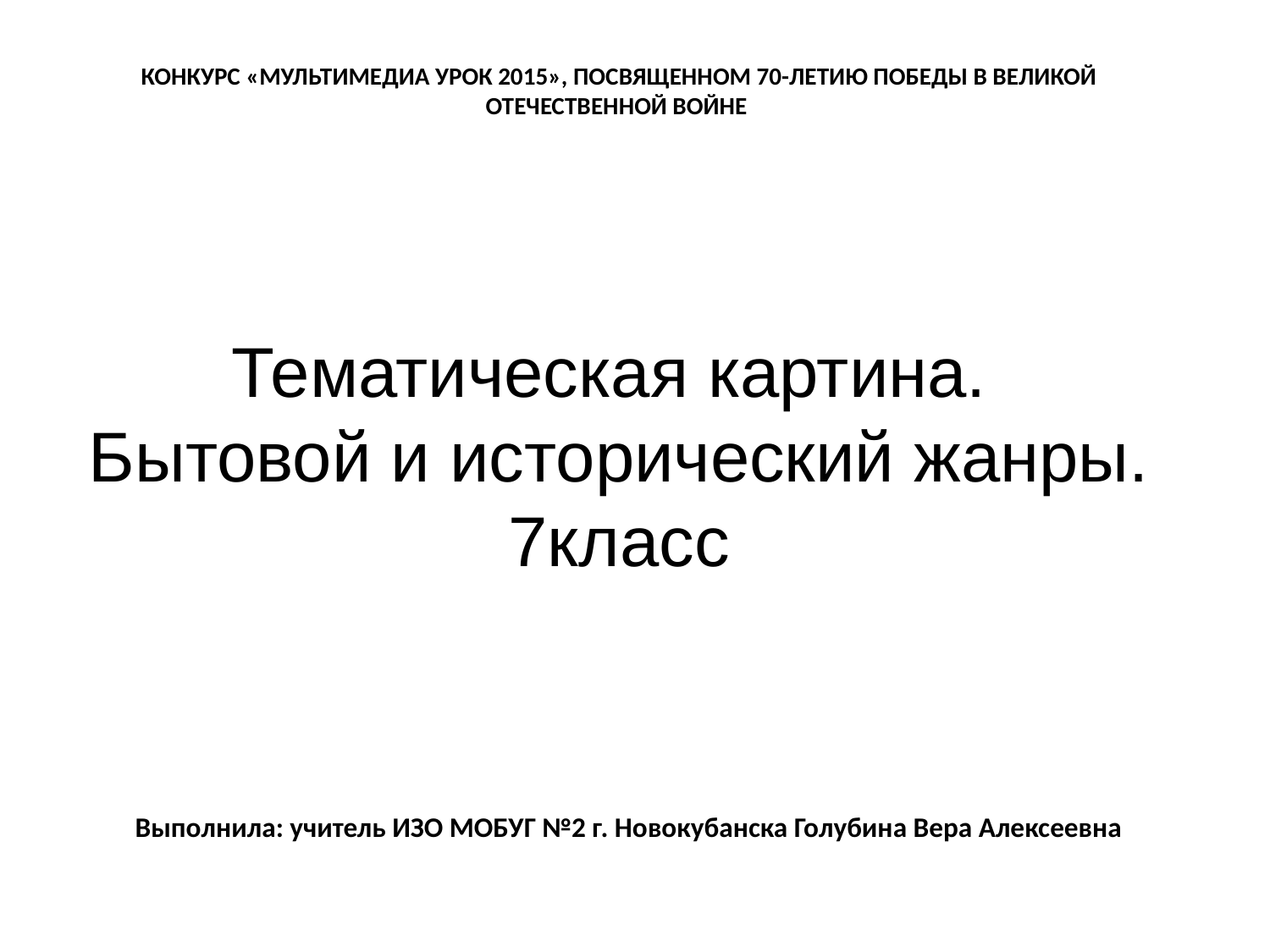

# КОНКУРС «МУЛЬТИМЕДИА УРОК 2015», ПОСВЯЩЕННОМ 70-ЛЕТИЮ ПОБЕДЫ В ВЕЛИКОЙ ОТЕЧЕСТВЕННОЙ ВОЙНЕ
Тематическая картина.
Бытовой и исторический жанры.
7класс
Выполнила: учитель ИЗО МОБУГ №2 г. Новокубанска Голубина Вера Алексеевна